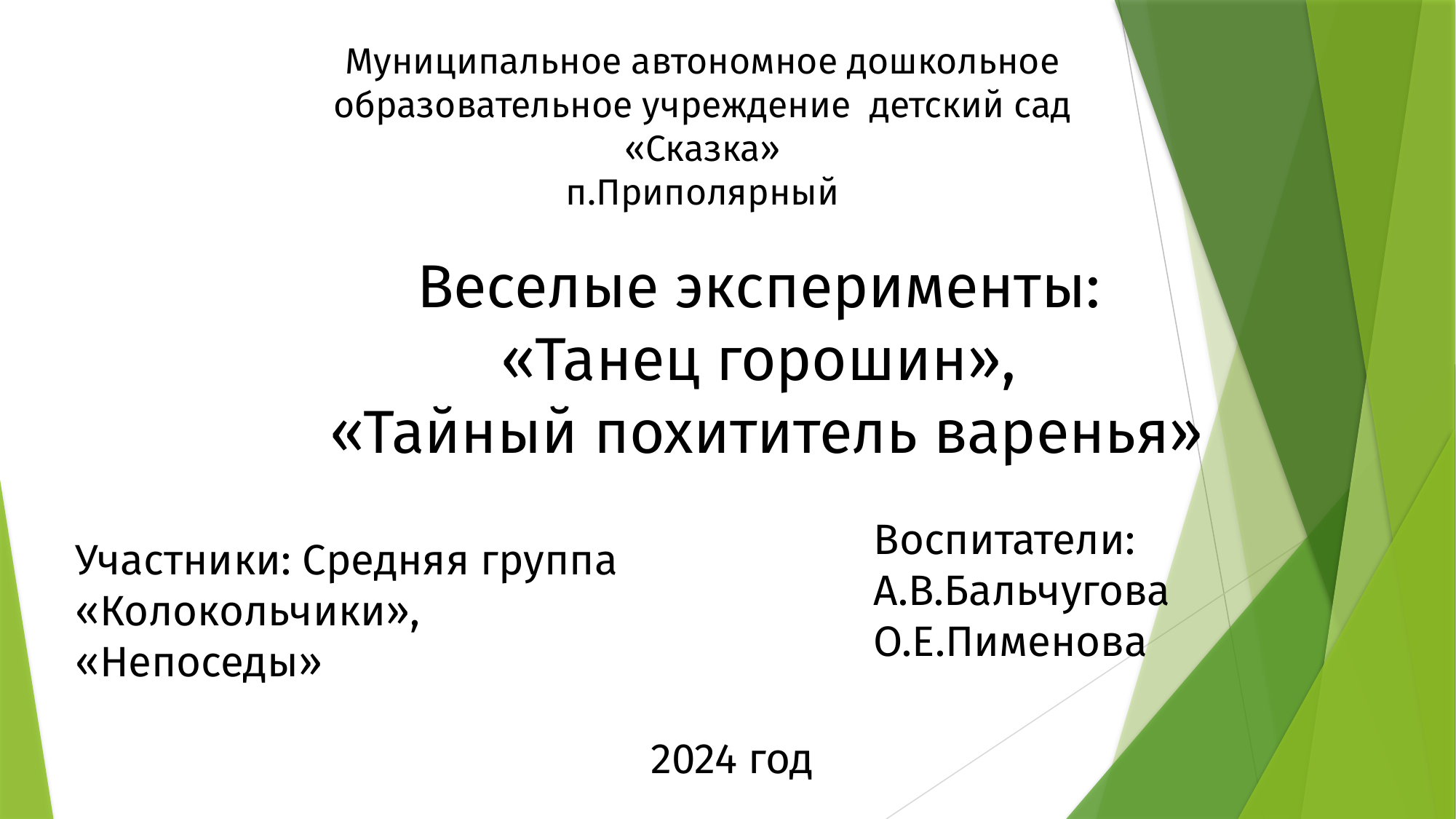

Муниципальное автономное дошкольное образовательное учреждение  детский сад «Сказка»
п.Приполярный

Веселые эксперименты:
«Танец горошин»,
«Тайный похититель варенья»
Воспитатели: А.В.Бальчугова                  О.Е.Пименова
Участники: Средняя группа «Колокольчики», «Непоседы»
2024 год